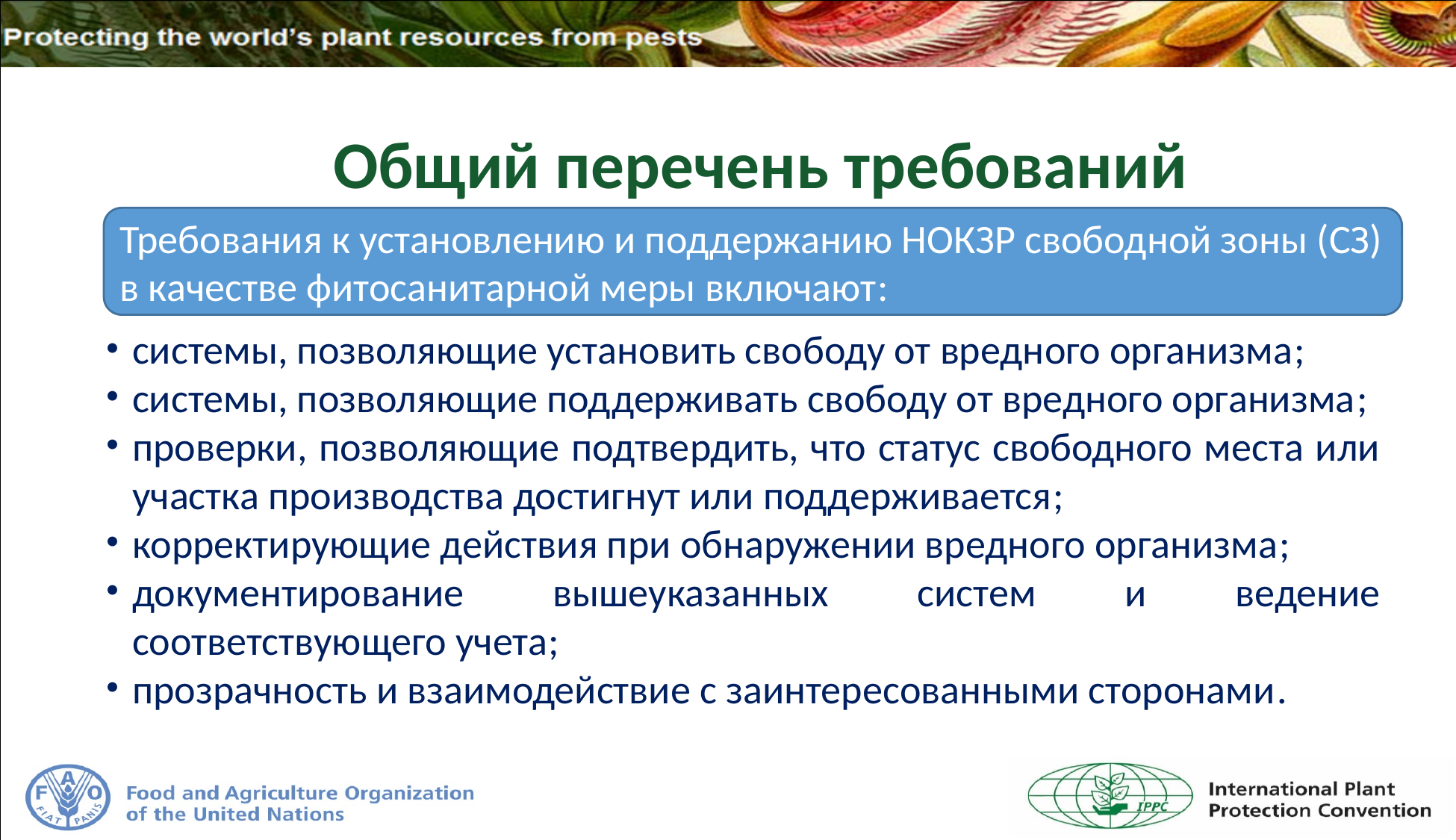

Общий перечень требований
Требования к установлению и поддержанию НОКЗР свободной зоны (СЗ) в качестве фитосанитарной меры включают:

системы, позволяющие установить свободу от вредного организма;
системы, позволяющие поддерживать свободу от вредного организма;
проверки, позволяющие подтвердить, что статус свободного места или участка производства достигнут или поддерживается;
корректирующие действия при обнаружении вредного организма;
документирование вышеуказанных систем и ведение соответствующего учета;
прозрачность и взаимодействие с заинтересованными сторонами.